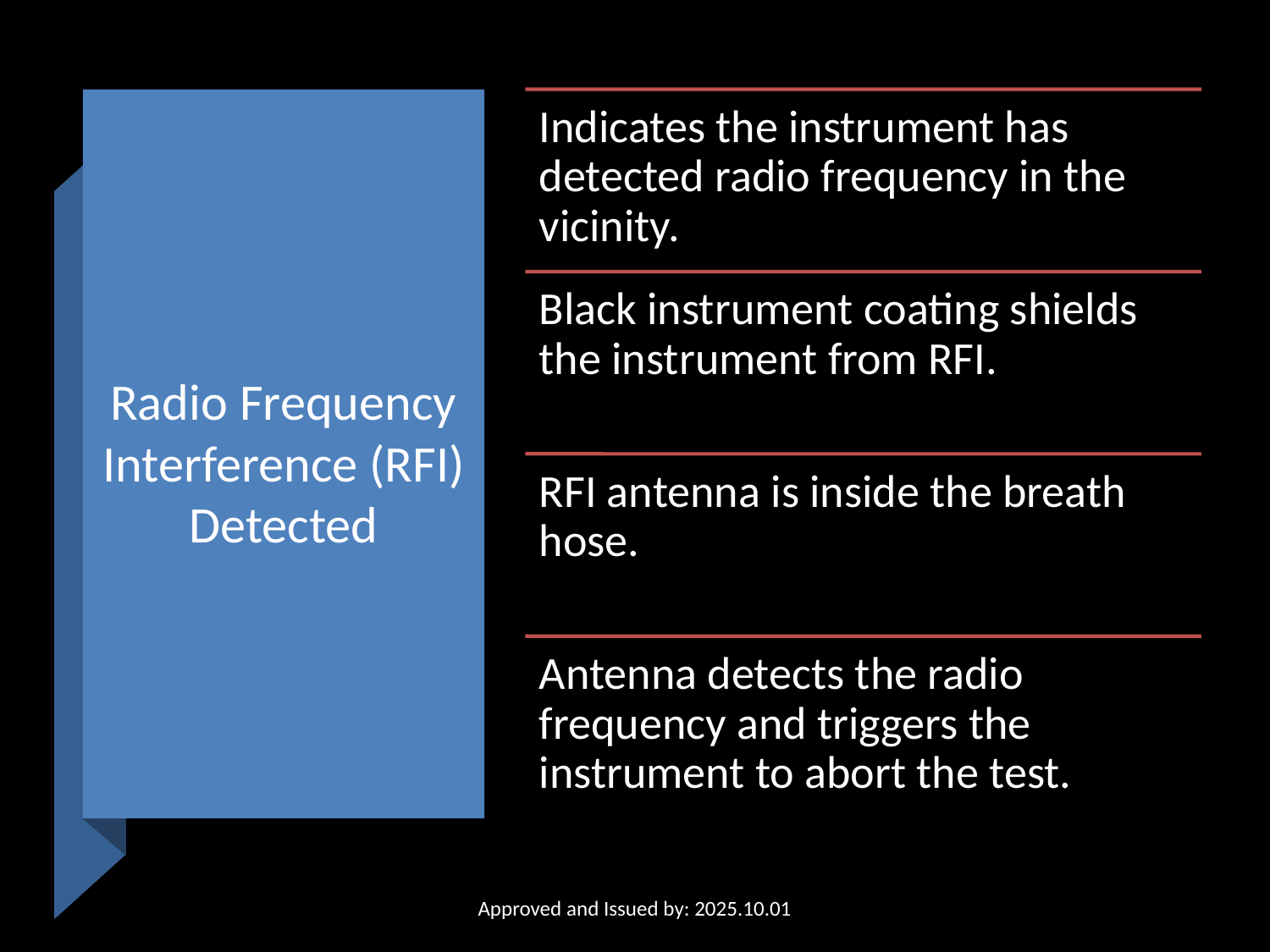

Indicates the instrument has detected radio frequency in the vicinity.
Black instrument coating shields the instrument from RFI.
RFI antenna is inside the breath hose.
Antenna detects the radio frequency and triggers the instrument to abort the test.

# Radio Frequency Interference (RFI) Detected
Approved and Issued by: 2025.10.01